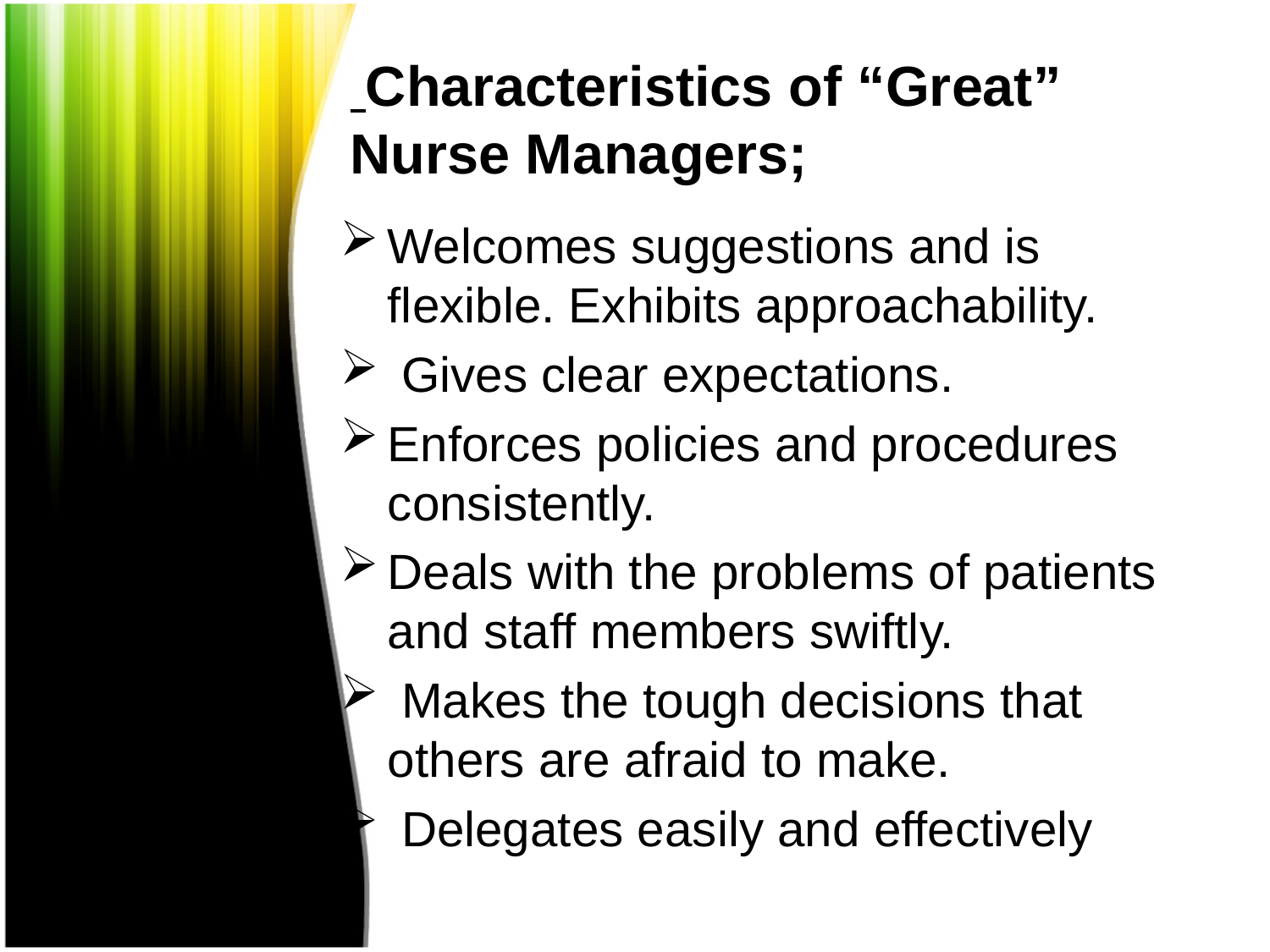

# Characteristics of “Great” Nurse Managers;
Welcomes suggestions and is flexible. Exhibits approachability.
 Gives clear expectations.
Enforces policies and procedures consistently.
Deals with the problems of patients and staff members swiftly.
 Makes the tough decisions that others are afraid to make.
 Delegates easily and effectively